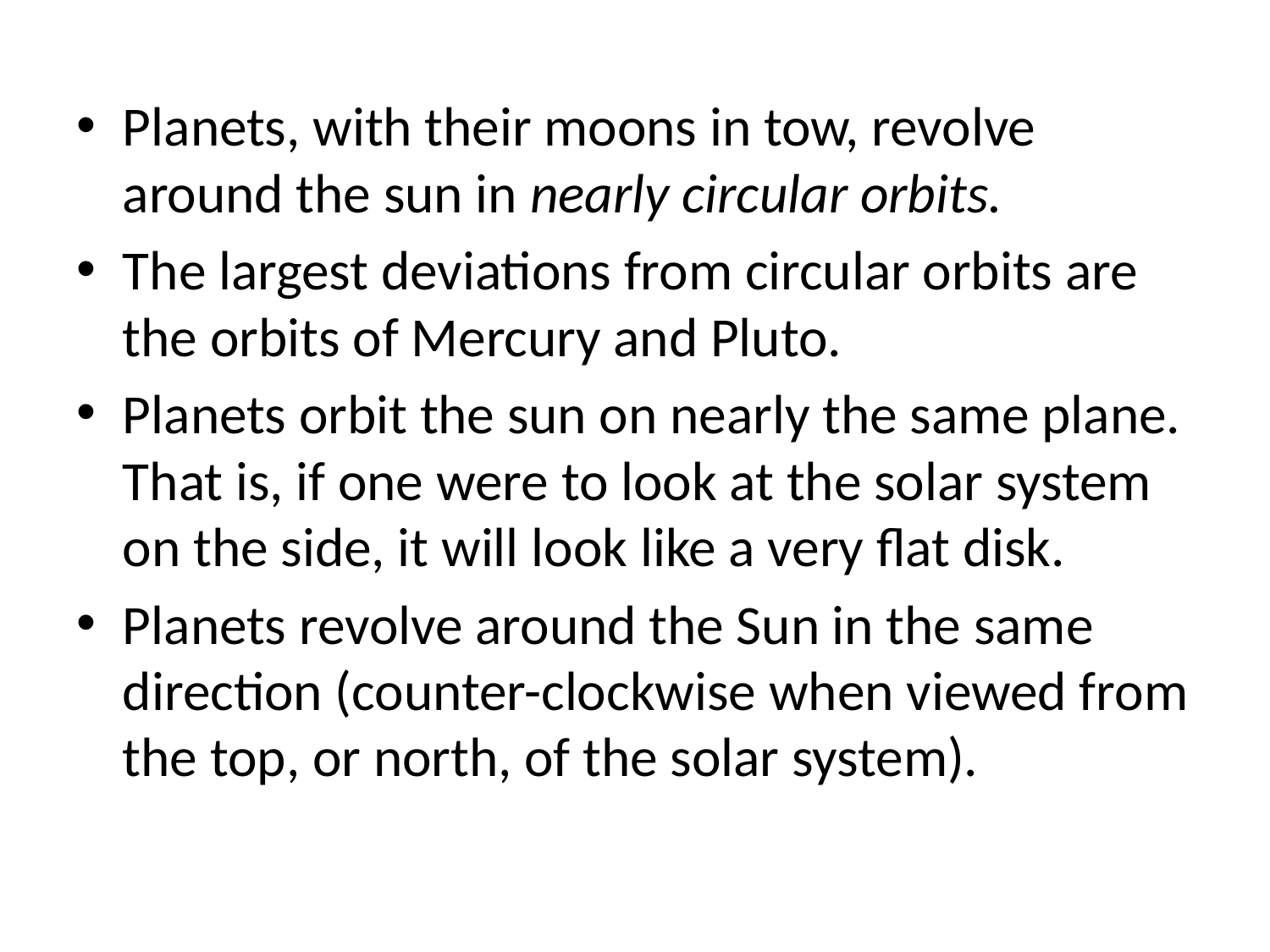

Planets, with their moons in tow, revolve around the sun in nearly circular orbits.
The largest deviations from circular orbits are the orbits of Mercury and Pluto.
Planets orbit the sun on nearly the same plane. That is, if one were to look at the solar system on the side, it will look like a very flat disk.
Planets revolve around the Sun in the same direction (counter-clockwise when viewed from the top, or north, of the solar system).